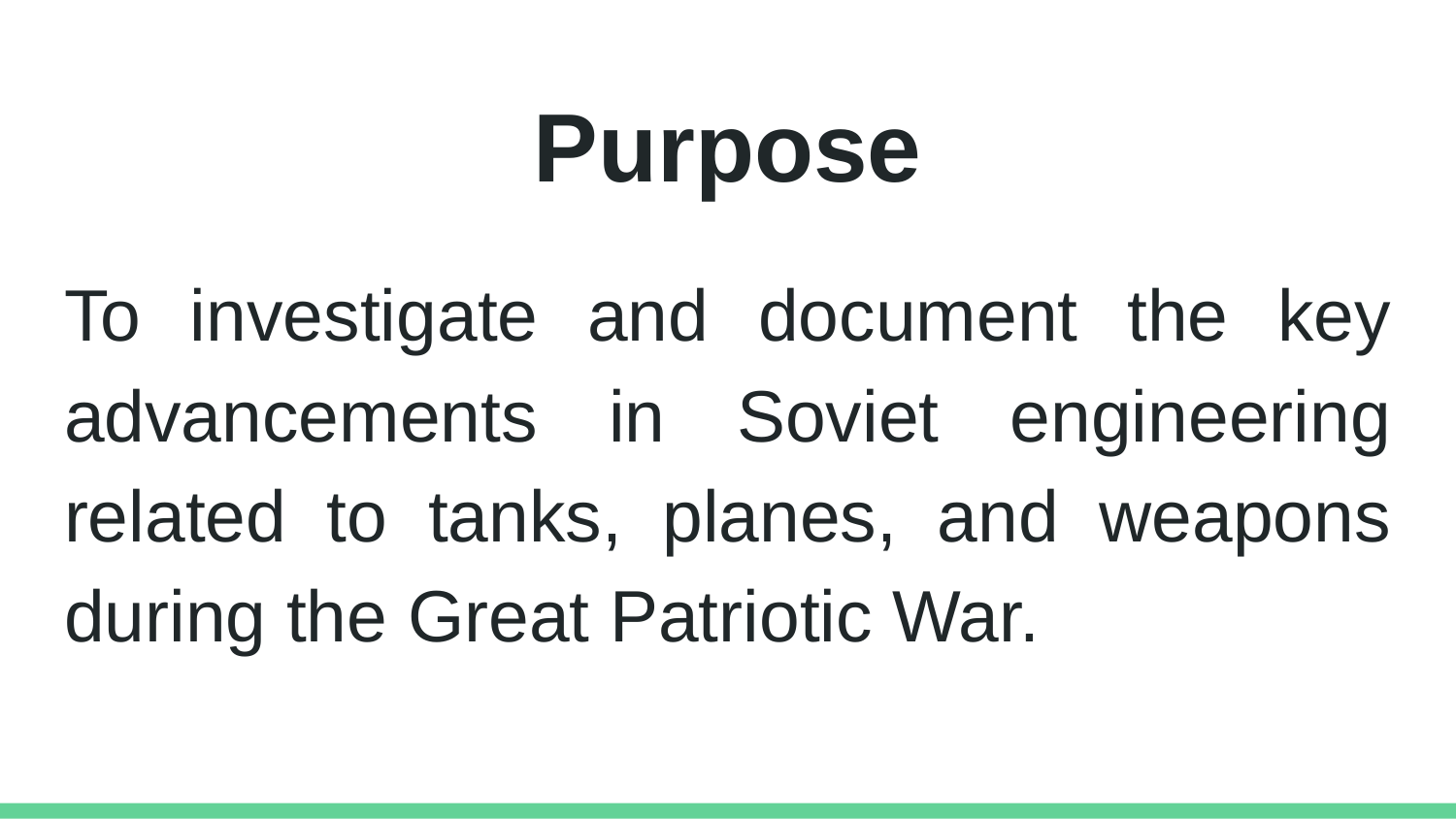

# Purpose
To investigate and document the key advancements in Soviet engineering related to tanks, planes, and weapons during the Great Patriotic War.
2